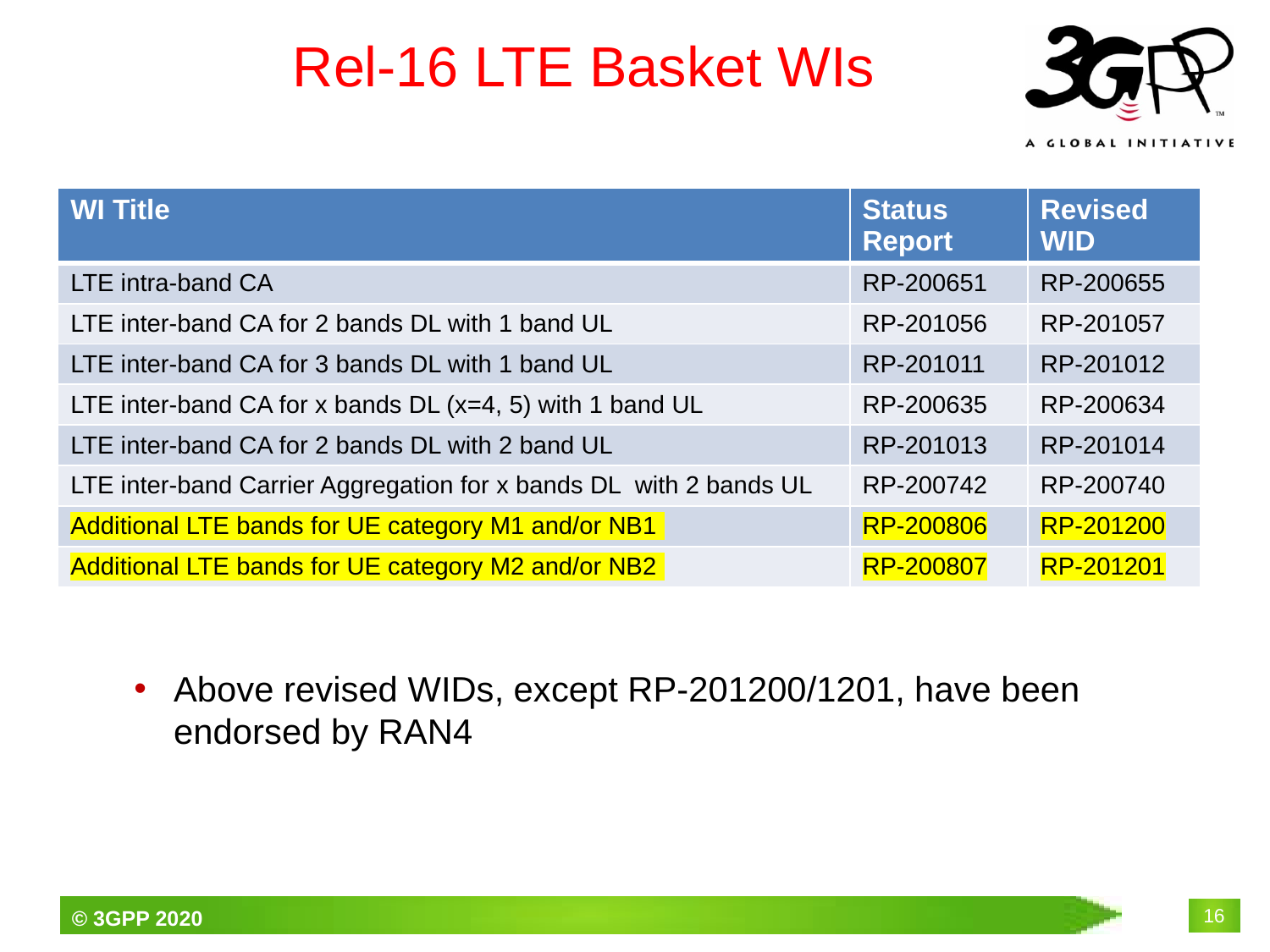

# Rel-16 LTE Basket WIs

Above revised WIDs, except RP‑201200/1201, have been endorsed by RAN4

| WI Title | Status Report | Revised WID |
| --- | --- | --- |
| LTE intra-band CA | RP-200651 | RP-200655 |
| LTE inter-band CA for 2 bands DL with 1 band UL | RP-201056 | RP-201057 |
| LTE inter-band CA for 3 bands DL with 1 band UL | RP-201011 | RP-201012 |
| LTE inter-band CA for x bands DL (x=4, 5) with 1 band UL | RP-200635 | RP-200634 |
| LTE inter-band CA for 2 bands DL with 2 band UL | RP-201013 | RP-201014 |
| LTE inter-band Carrier Aggregation for x bands DL with 2 bands UL | RP-200742 | RP-200740 |
| Additional LTE bands for UE category M1 and/or NB1 | RP-200806 | RP‑201200 |
| Additional LTE bands for UE category M2 and/or NB2 | RP-200807 | RP‑201201 |
16